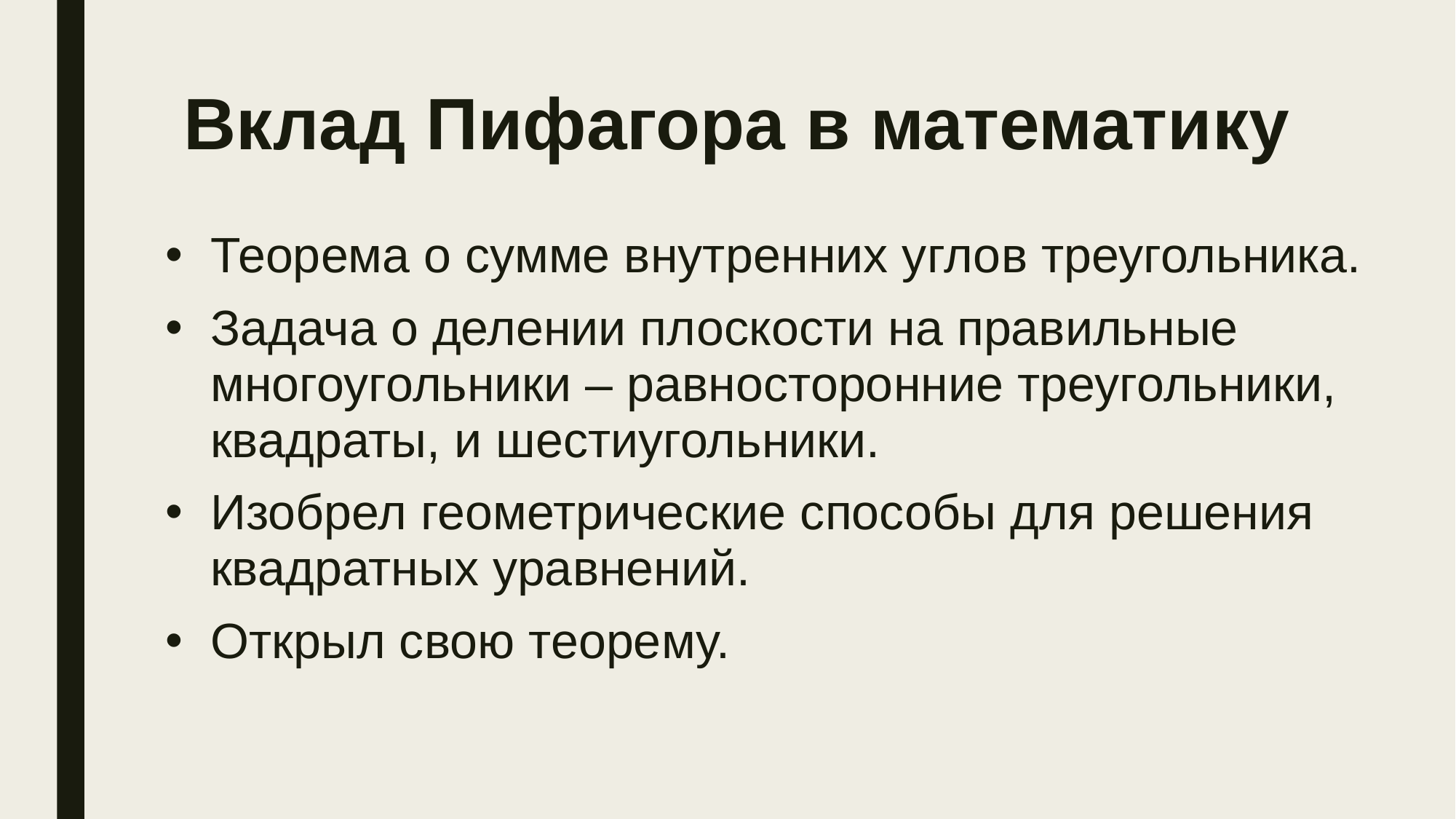

# Вклад Пифагора в математику
Теорема о сумме внутренних углов треугольника.
Задача о делении плоскости на правильные многоугольники – равносторонние треугольники, квадраты, и шестиугольники.
Изобрел геометрические способы для решения квадратных уравнений.
Открыл свою теорему.